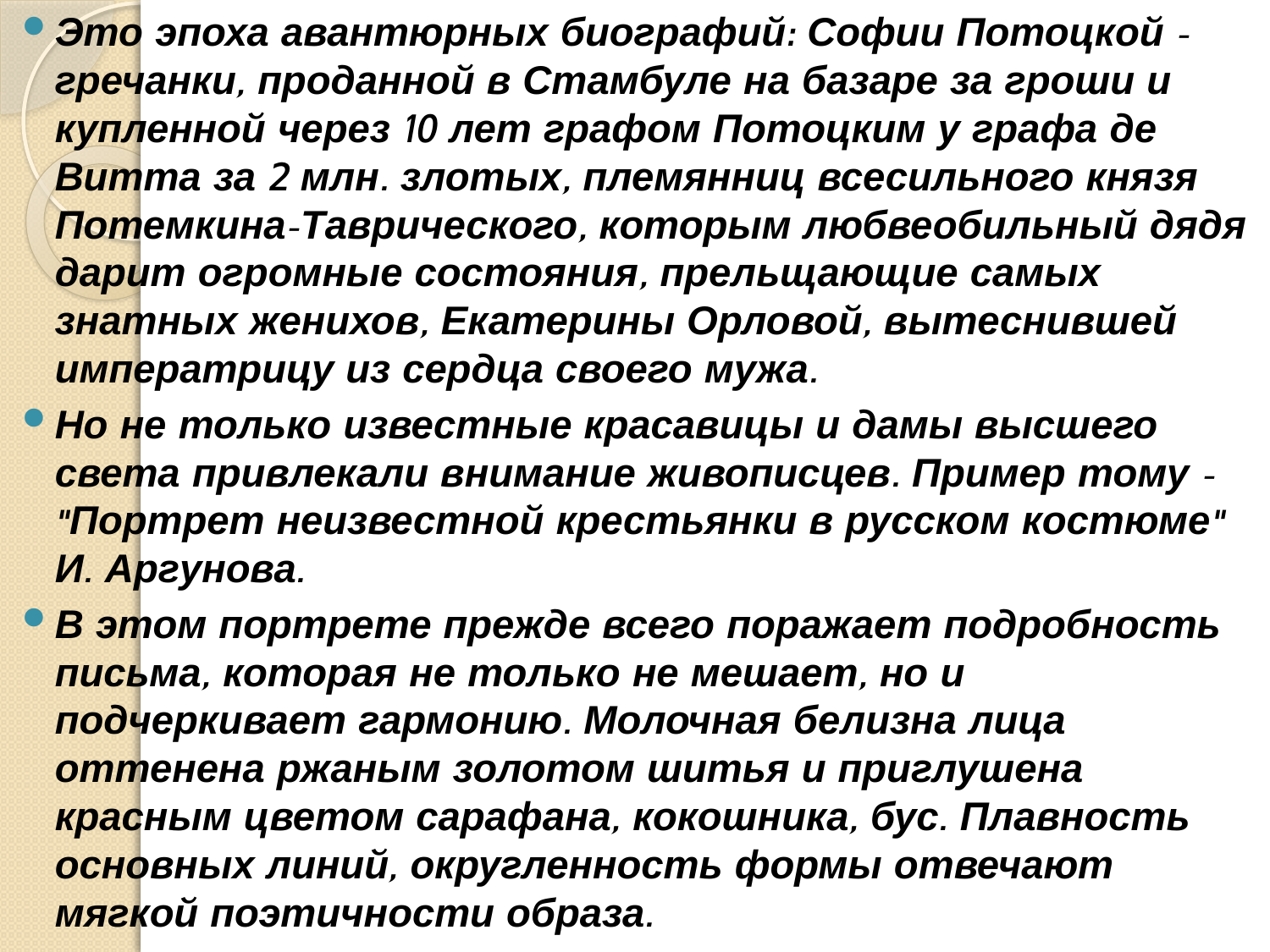

Это эпоха авантюрных биографий: Софии Потоцкой - гречанки, проданной в Стамбуле на базаре за гроши и купленной через 10 лет графом Потоцким у графа де Витта за 2 млн. злотых, племянниц всесильного князя Потемкина-Таврического, которым любвеобильный дядя дарит огромные состояния, прельщающие самых знатных женихов, Екатерины Орловой, вытеснившей императрицу из сердца своего мужа.
Но не только известные красавицы и дамы высшего света привлекали внимание живописцев. Пример тому - "Портрет неизвестной крестьянки в русском костюме" И. Аргунова.
В этом портрете прежде всего поражает подробность письма, которая не только не мешает, но и подчеркивает гармонию. Молочная белизна лица оттенена ржаным золотом шитья и приглушена красным цветом сарафана, кокошника, бус. Плавность основных линий, округленность формы отвечают мягкой поэтичности образа.